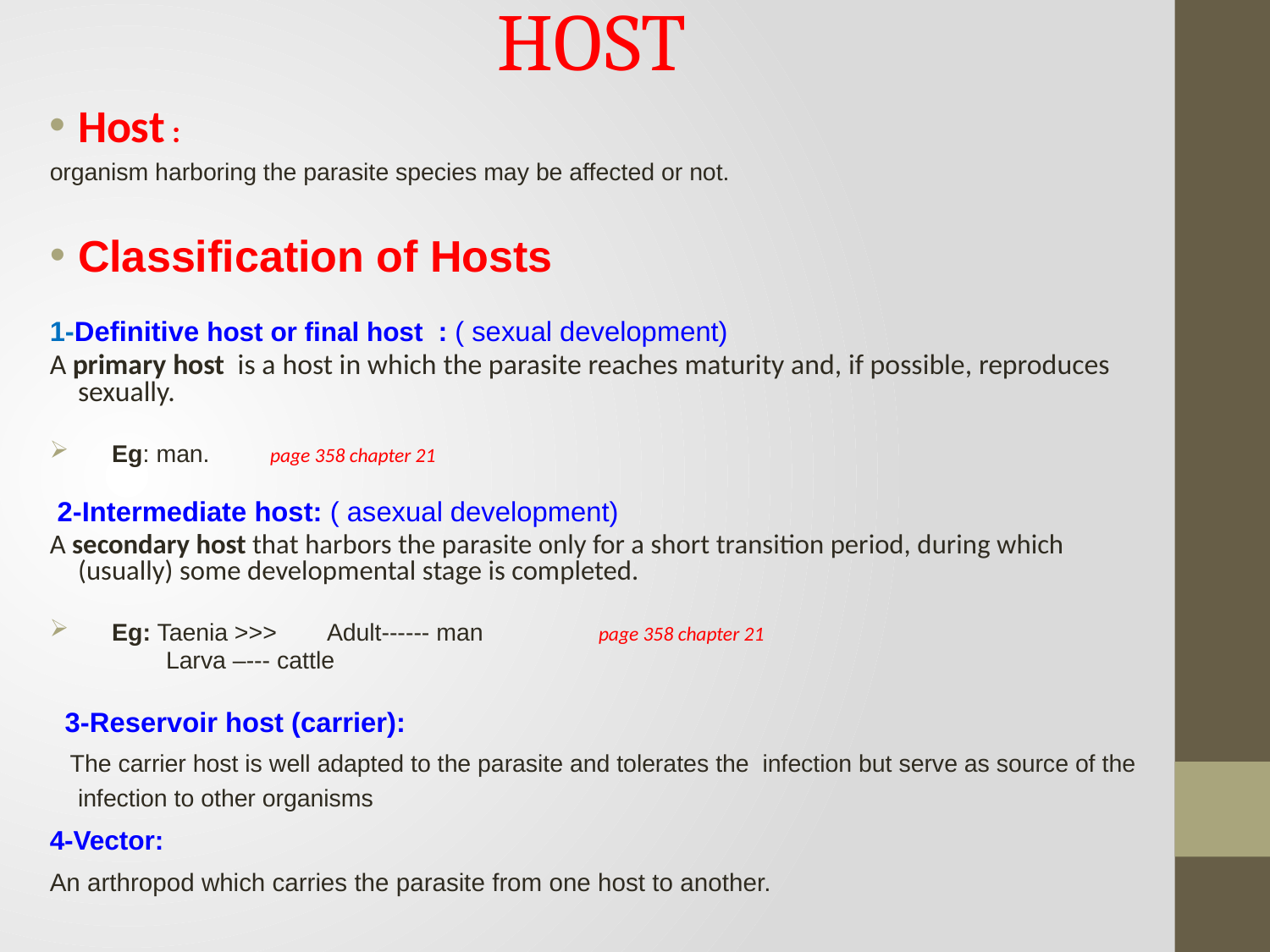

# HOST
Host :
organism harboring the parasite species may be affected or not.

Classification of Hosts

1-Definitive host or final host  : ( sexual development)
A primary host  is a host in which the parasite reaches maturity and, if possible, reproduces sexually.

     Eg: man.     				 page 358 chapter 21

 2-Intermediate host: ( asexual development)
A secondary host that harbors the parasite only for a short transition period, during which (usually) some developmental stage is completed.

     Eg: Taenia >>> 	Adult------ man                 page 358 chapter 21
			             Larva –--- cattle

  3-Reservoir host (carrier):
   The carrier host is well adapted to the parasite and tolerates the  infection but serve as source of the infection to other organisms
4-Vector:
An arthropod which carries the parasite from one host to another.